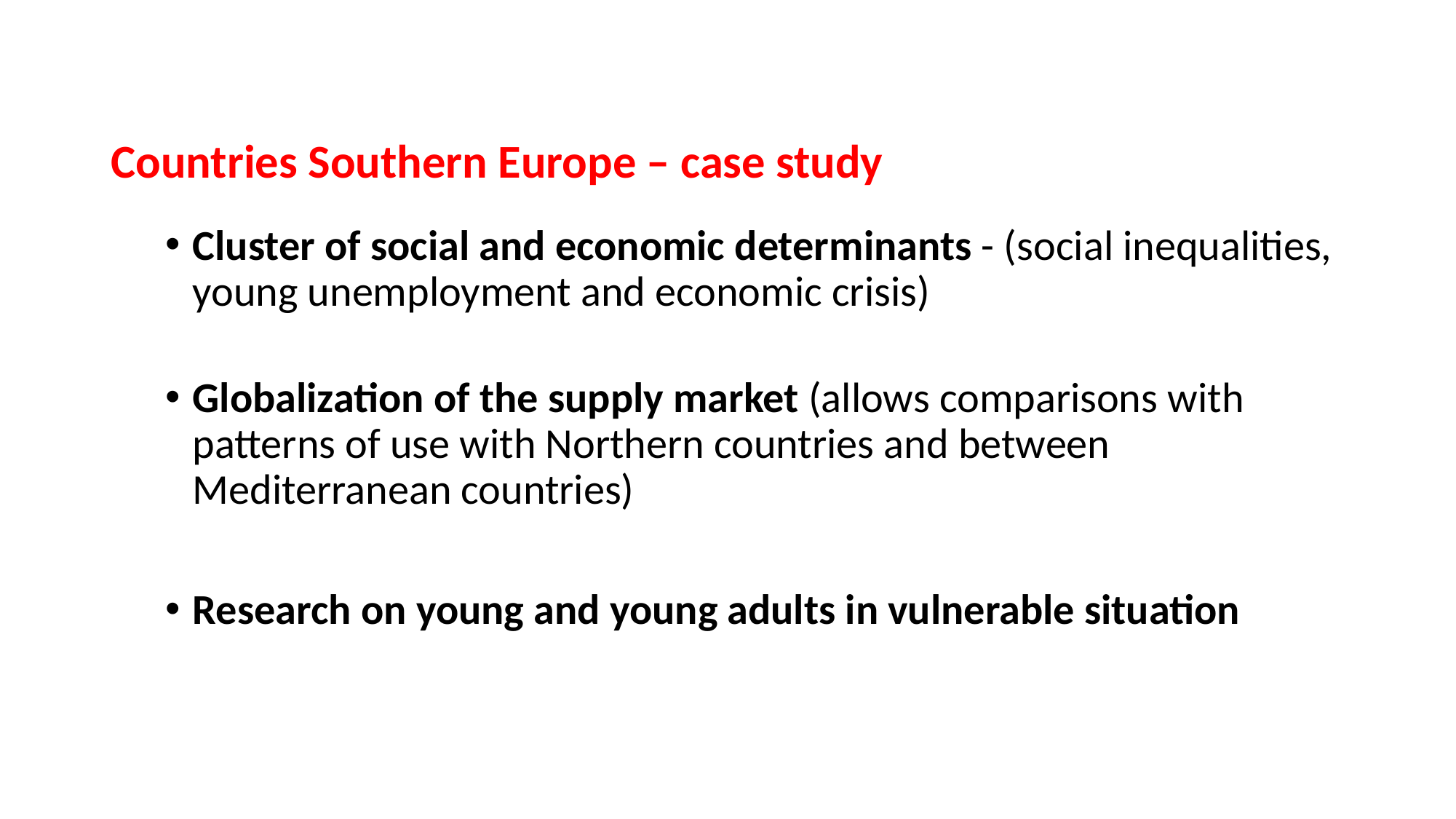

# Countries Southern Europe – case study
Cluster of social and economic determinants - (social inequalities, young unemployment and economic crisis)

Globalization of the supply market (allows comparisons with patterns of use with Northern countries and between Mediterranean countries)

Research on young and young adults in vulnerable situation